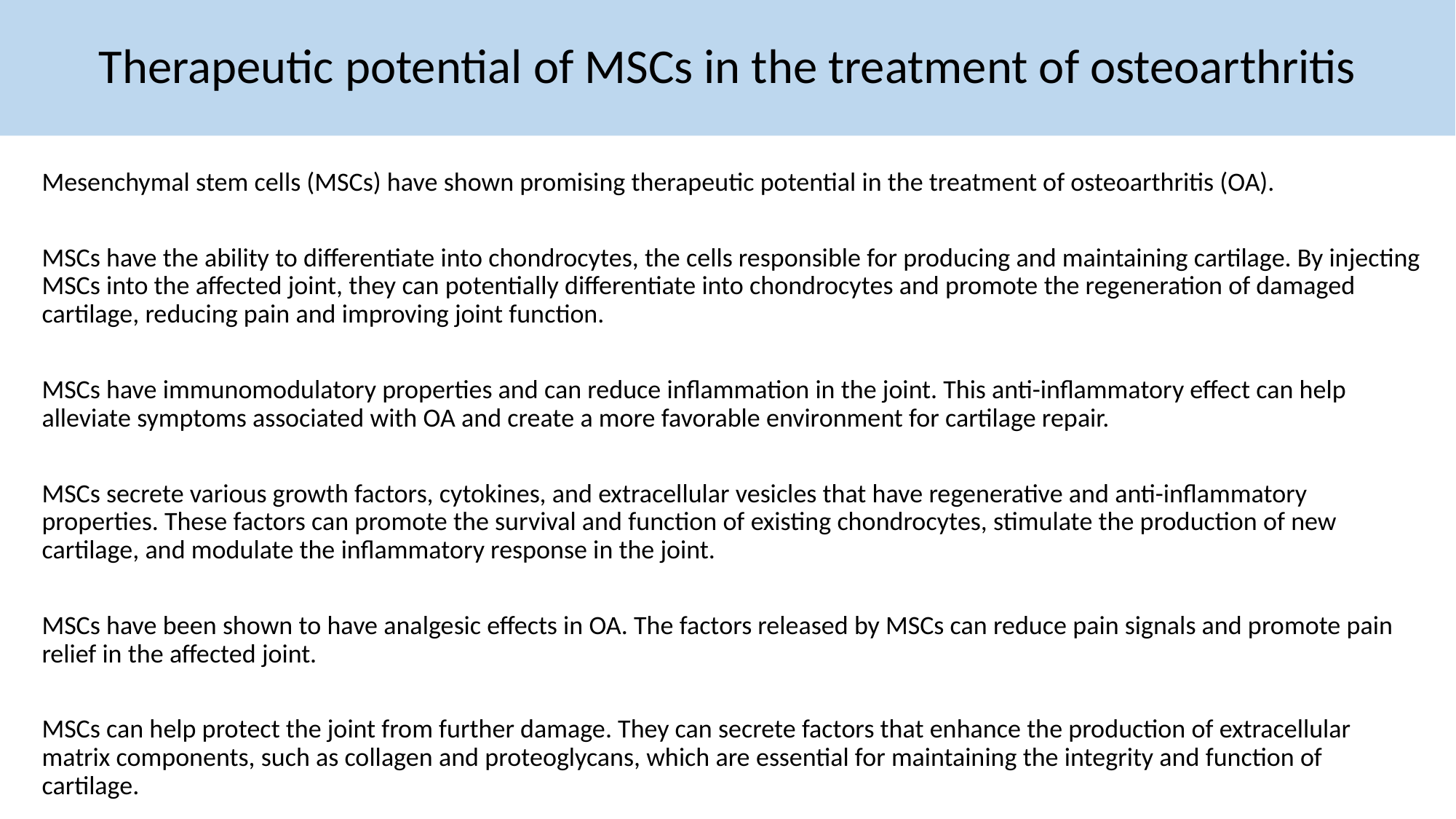

Therapeutic potential of MSCs in the treatment of osteoarthritis
Mesenchymal stem cells (MSCs) have shown promising therapeutic potential in the treatment of osteoarthritis (OA).

MSCs have the ability to differentiate into chondrocytes, the cells responsible for producing and maintaining cartilage. By injecting MSCs into the affected joint, they can potentially differentiate into chondrocytes and promote the regeneration of damaged cartilage, reducing pain and improving joint function.

MSCs have immunomodulatory properties and can reduce inflammation in the joint. This anti-inflammatory effect can help alleviate symptoms associated with OA and create a more favorable environment for cartilage repair.

MSCs secrete various growth factors, cytokines, and extracellular vesicles that have regenerative and anti-inflammatory properties. These factors can promote the survival and function of existing chondrocytes, stimulate the production of new cartilage, and modulate the inflammatory response in the joint.

MSCs have been shown to have analgesic effects in OA. The factors released by MSCs can reduce pain signals and promote pain relief in the affected joint.

MSCs can help protect the joint from further damage. They can secrete factors that enhance the production of extracellular matrix components, such as collagen and proteoglycans, which are essential for maintaining the integrity and function of cartilage.